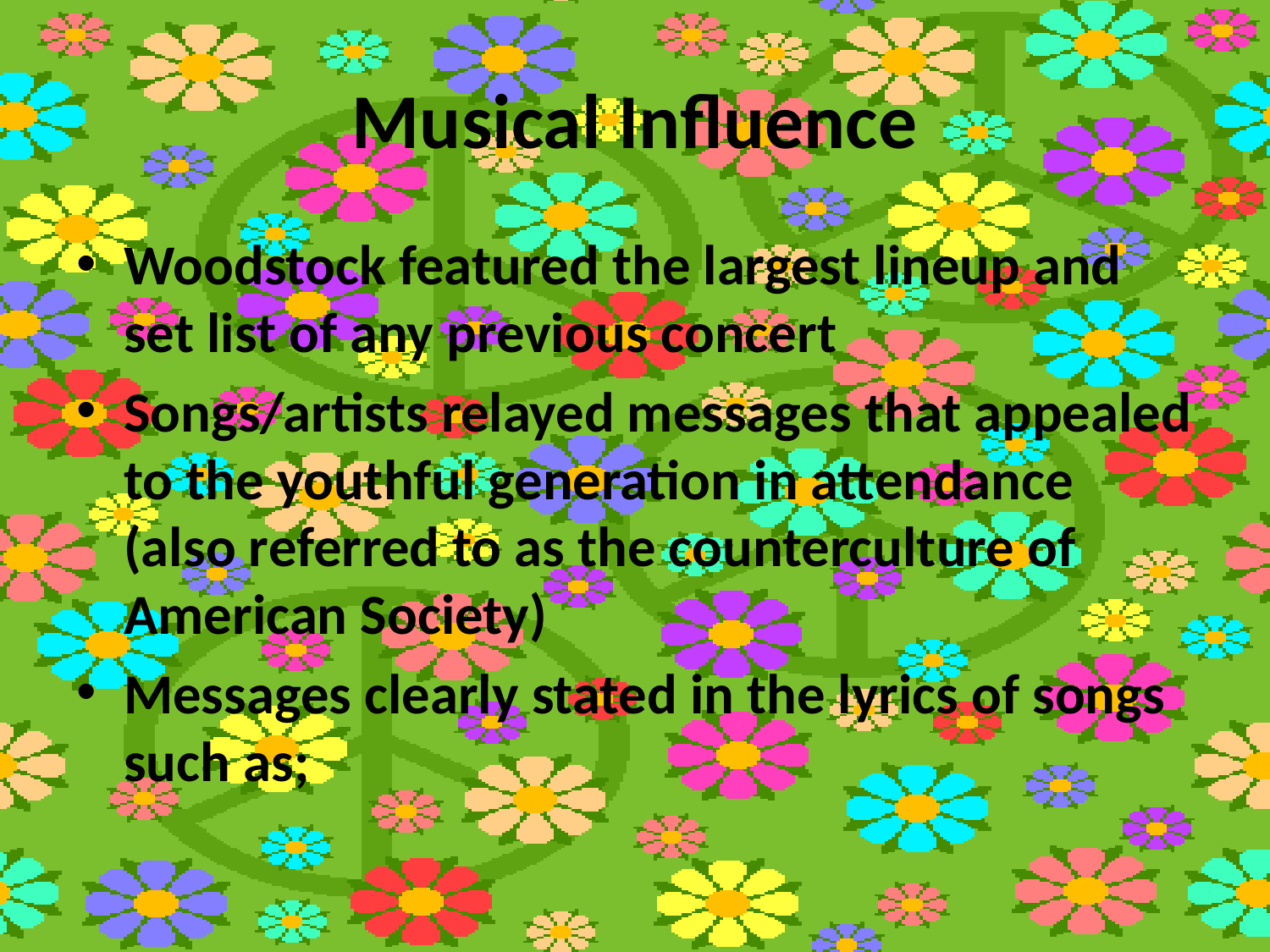

# Musical Influence
Woodstock featured the largest lineup and set list of any previous concert
Songs/artists relayed messages that appealed to the youthful generation in attendance (also referred to as the counterculture of American Society)
Messages clearly stated in the lyrics of songs such as;